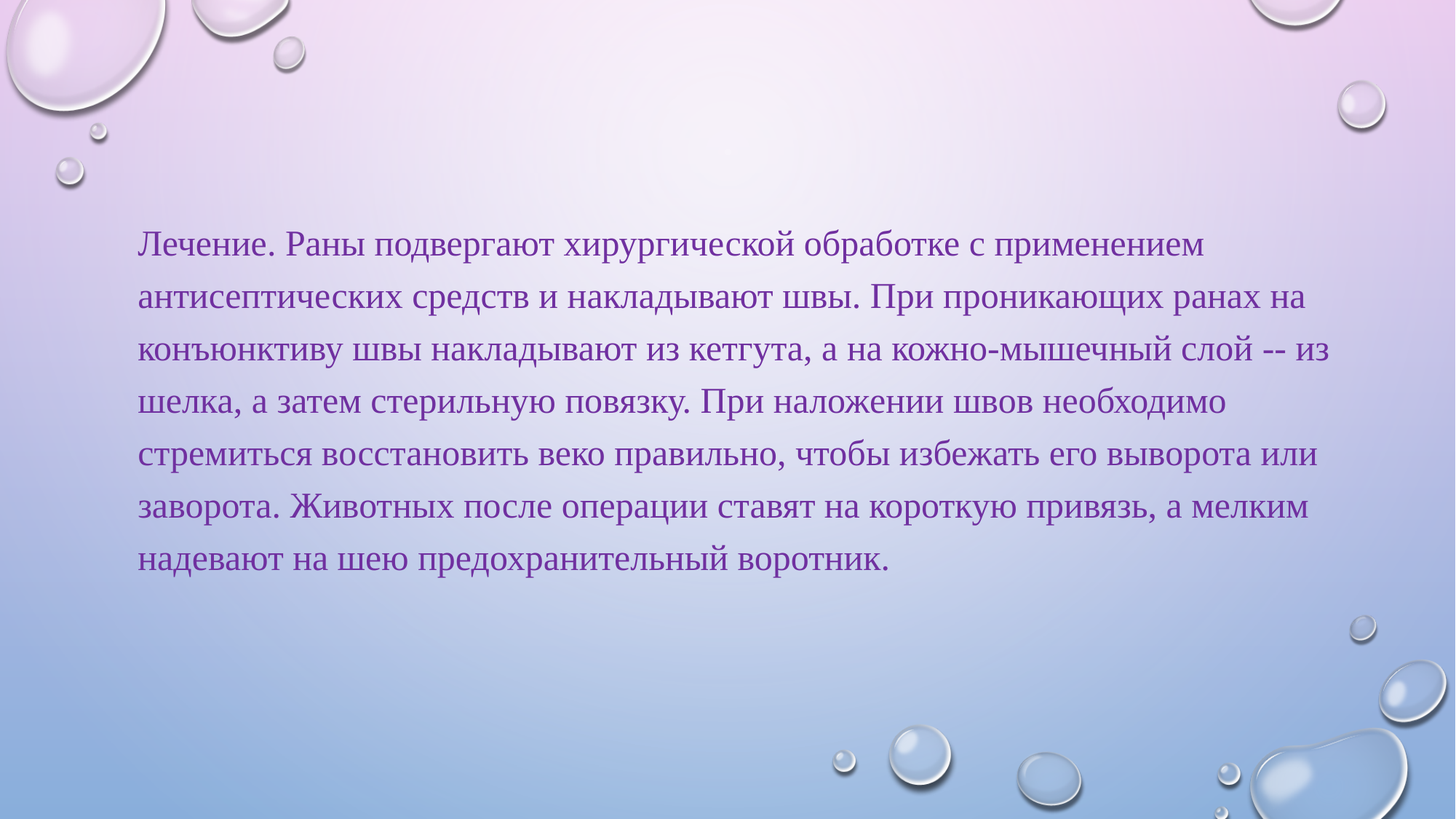

Лечение. Раны подвергают хирургической обработке с применением антисептических средств и накладывают швы. При проникающих ранах на конъюнктиву швы накладывают из кетгута, а на кожно-мышечный слой -- из шелка, а затем стерильную повязку. При наложении швов необходимо стремиться восстановить веко правильно, чтобы избежать его выворота или заворота. Животных после операции ставят на короткую привязь, а мелким надевают на шею предохранительный воротник.